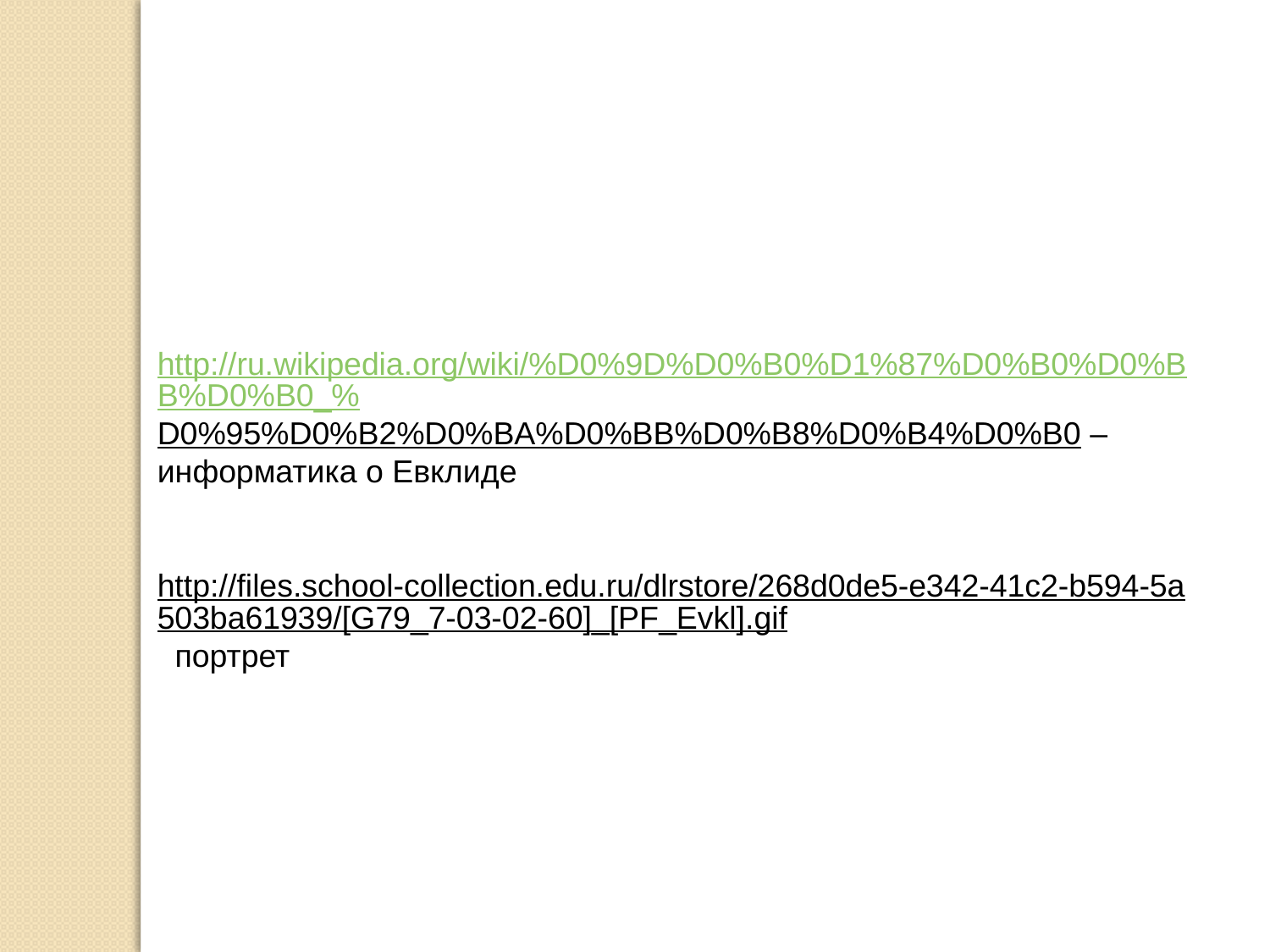

http://ru.wikipedia.org/wiki/%D0%9D%D0%B0%D1%87%D0%B0%D0%BB%D0%B0_%D0%95%D0%B2%D0%BA%D0%BB%D0%B8%D0%B4%D0%B0 – информатика о Евклиде

http://files.school-collection.edu.ru/dlrstore/268d0de5-e342-41c2-b594-5a503ba61939/[G79_7-03-02-60]_[PF_Evkl].gif  портрет